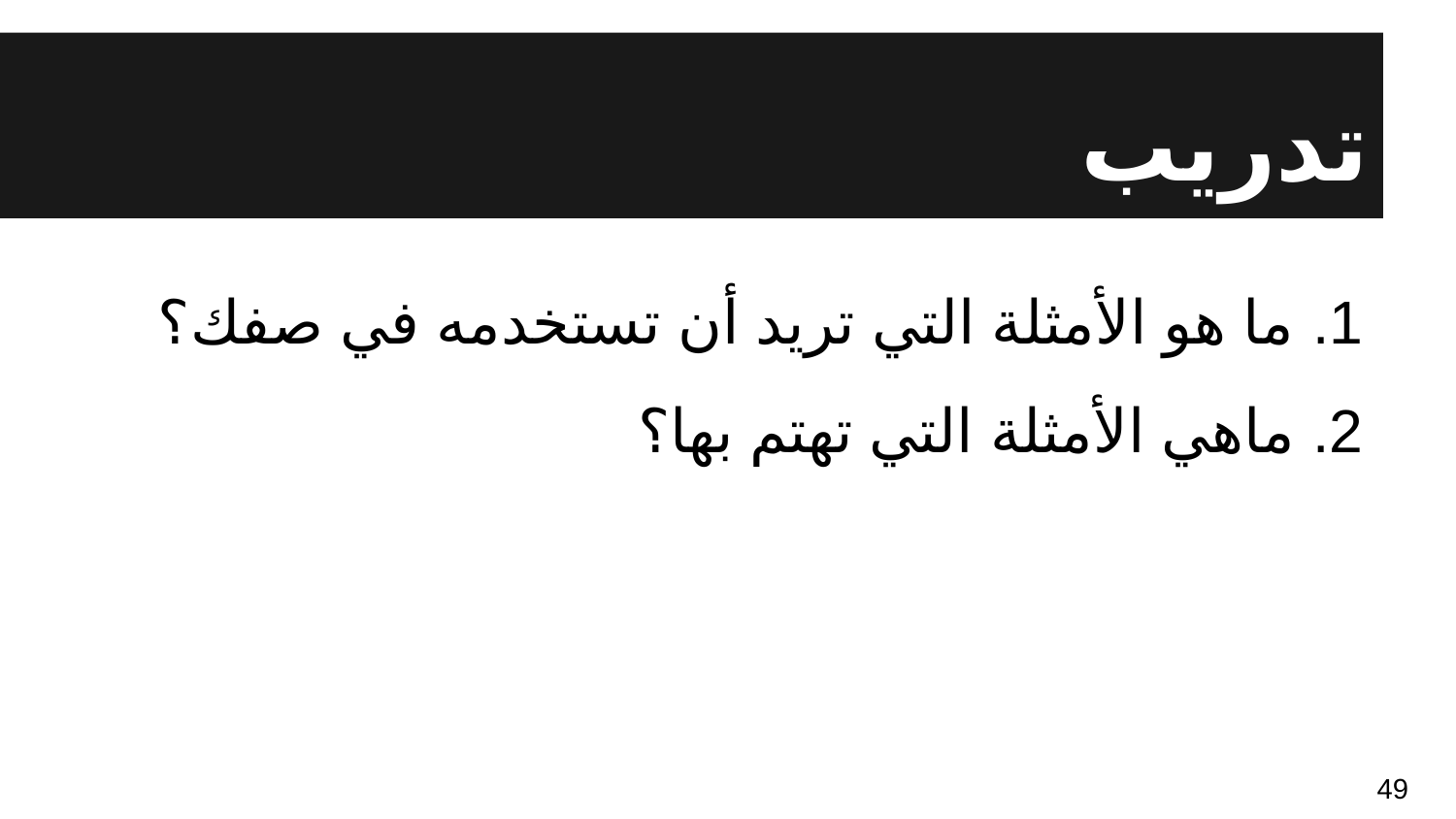

# تدريب
ما هو الأمثلة التي تريد أن تستخدمه في صفك؟
ماهي الأمثلة التي تهتم بها؟

49